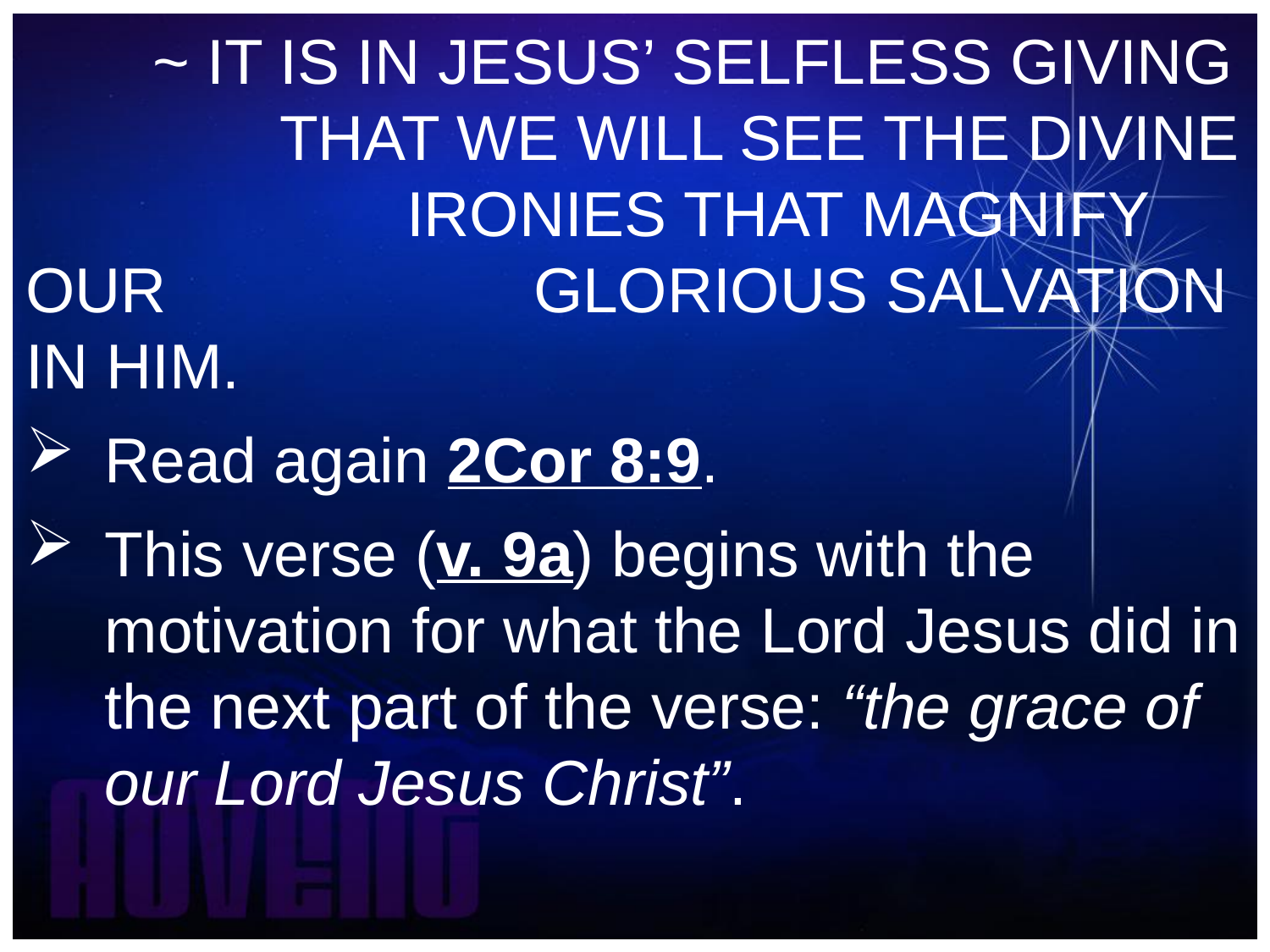

~ IT IS IN JESUS’ SELFLESS GIVING 		THAT WE WILL SEE THE DIVINE 			IRONIES THAT MAGNIFY OUR 			GLORIOUS SALVATION IN HIM.
Read again 2Cor 8:9.
This verse (v. 9a) begins with the motivation for what the Lord Jesus did in the next part of the verse: “the grace of our Lord Jesus Christ”.